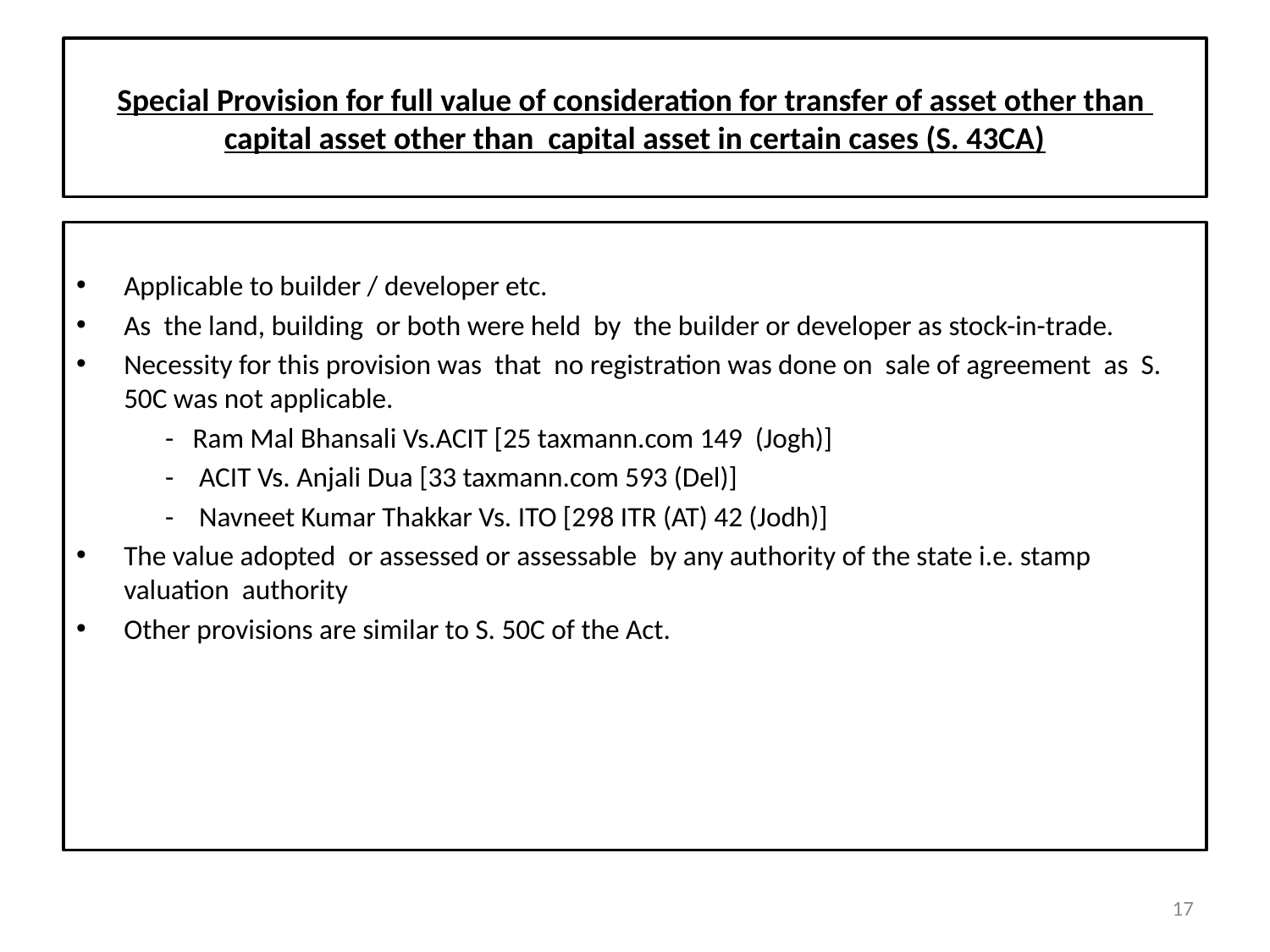

# Special Provision for full value of consideration for transfer of asset other than  capital asset other than  capital asset in certain cases (S. 43CA)

Applicable to builder / developer etc.
As  the land, building  or both were held  by  the builder or developer as stock-in-trade.
Necessity for this provision was  that  no registration was done on  sale of agreement  as  S. 50C was not applicable.
              -   Ram Mal Bhansali Vs.ACIT [25 taxmann.com 149  (Jogh)]
              -    ACIT Vs. Anjali Dua [33 taxmann.com 593 (Del)]
              -    Navneet Kumar Thakkar Vs. ITO [298 ITR (AT) 42 (Jodh)]
The value adopted  or assessed or assessable  by any authority of the state i.e. stamp valuation  authority
Other provisions are similar to S. 50C of the Act.
17